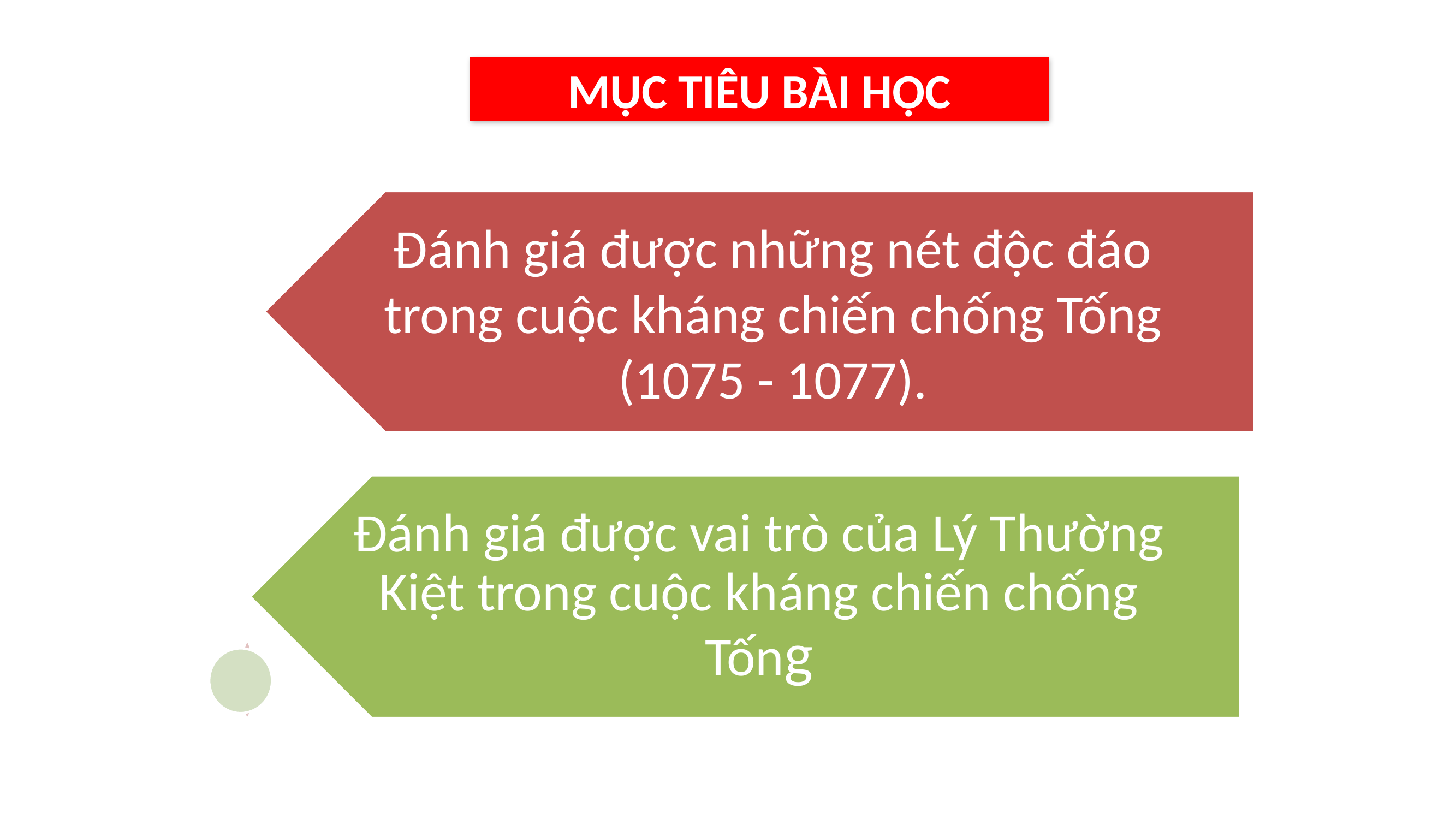

MỤC TIÊU BÀI HỌC
Đánh giá được những nét độc đáo trong cuộc kháng chiến chống Tống (1075 - 1077).
Đánh giá được vai trò của Lý Thường Kiệt trong cuộc kháng chiến chống Tống